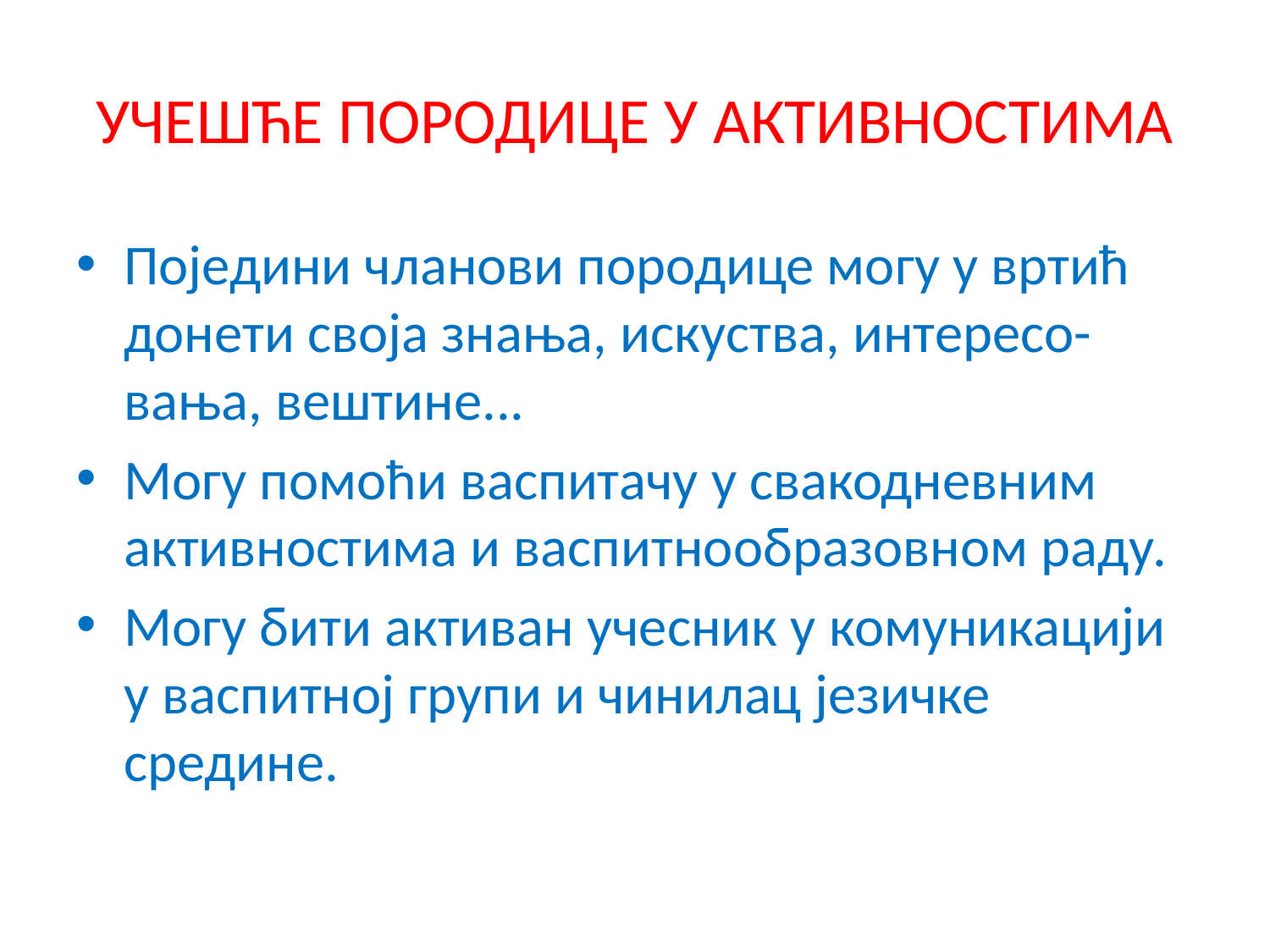

# УЧЕШЋЕ ПОРОДИЦЕ У АКТИВНОСТИМА
Поједини чланови породице могу у вртић донети своја знања, искуства, интересо-вања, вештине...
Могу помоћи васпитачу у свакодневним активностима и васпитнообразовном раду.
Могу бити активан учесник у комуникацији у васпитној групи и чинилац језичке средине.